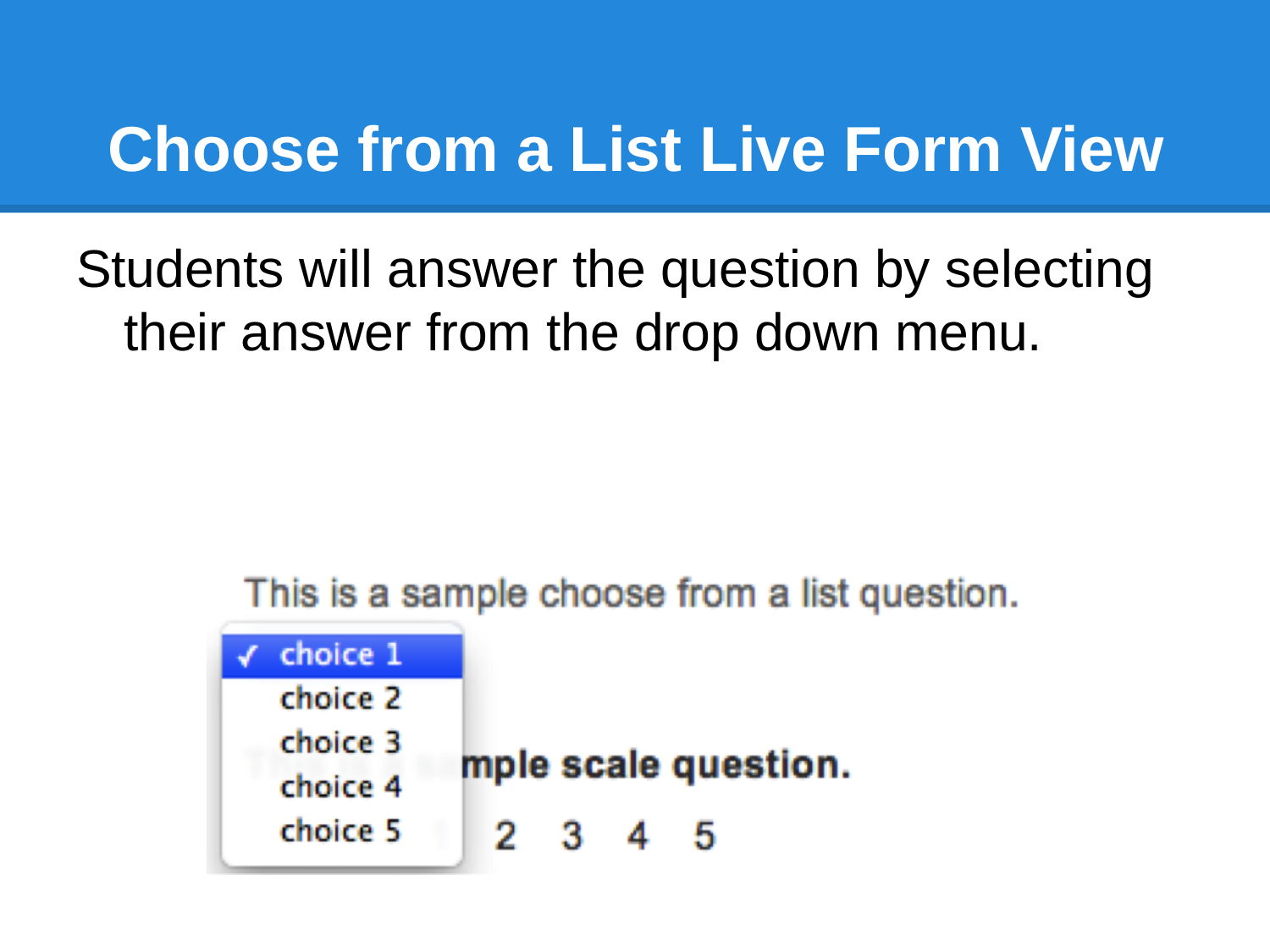

# Choose from a List Live Form View
Students will answer the question by selecting their answer from the drop down menu.